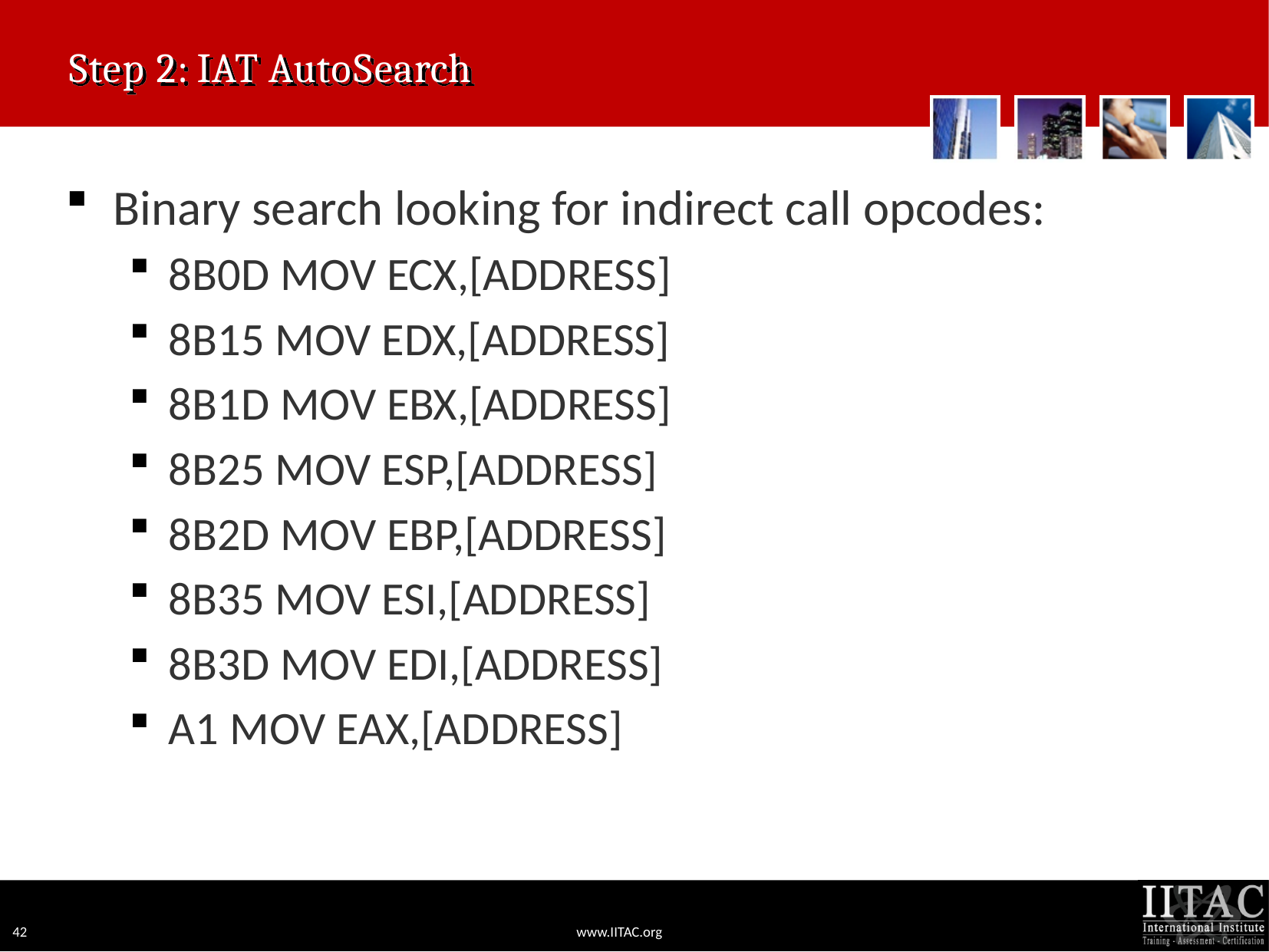

# Step 2: IAT AutoSearch
Binary search looking for indirect call opcodes:
8B0D MOV ECX,[ADDRESS]
8B15 MOV EDX,[ADDRESS]
8B1D MOV EBX,[ADDRESS]
8B25 MOV ESP,[ADDRESS]
8B2D MOV EBP,[ADDRESS]
8B35 MOV ESI,[ADDRESS]
8B3D MOV EDI,[ADDRESS]
A1 MOV EAX,[ADDRESS]
42
www.IITAC.org